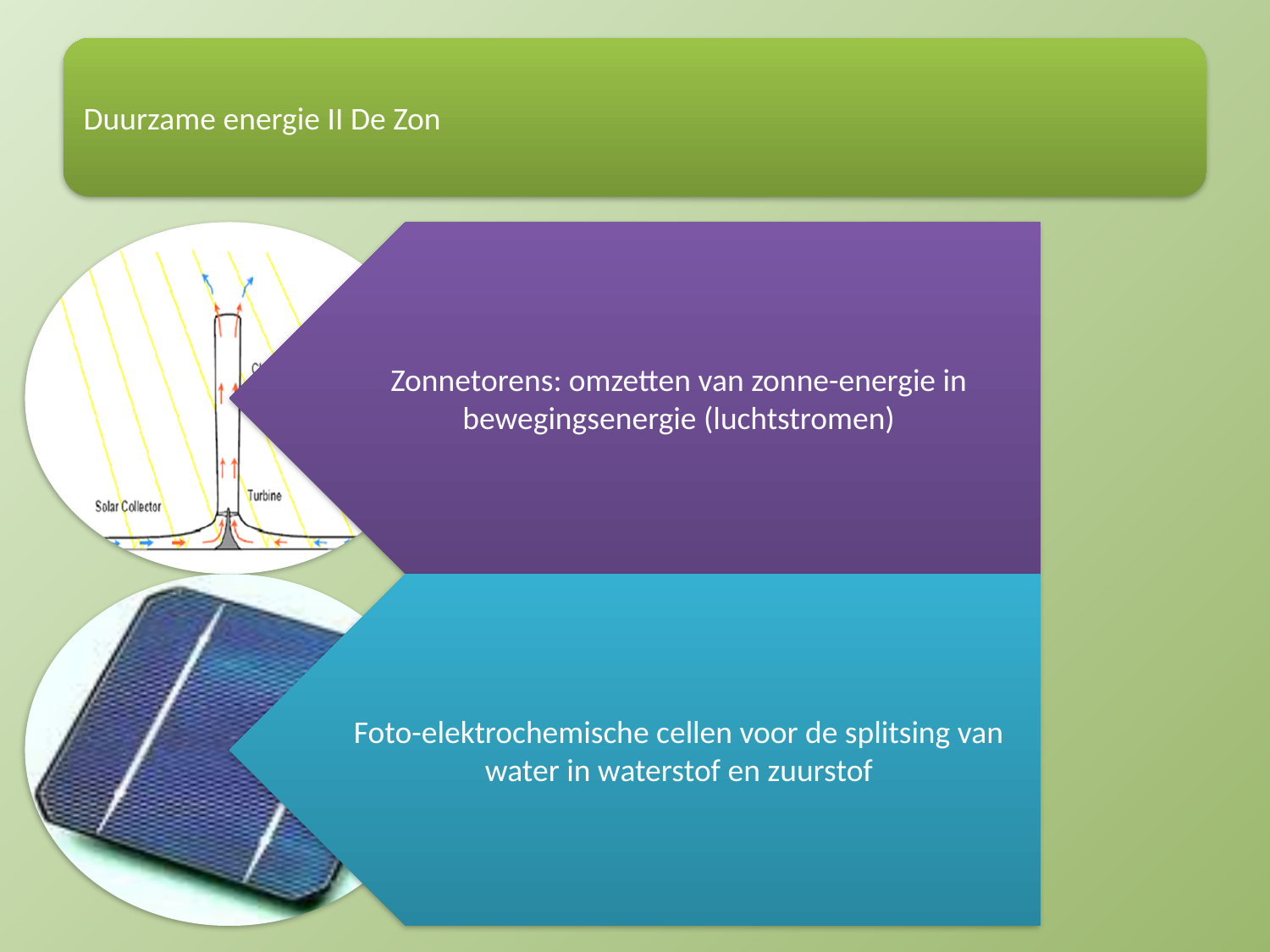

Duurzame energie II De Zon
Zonnetorens: omzetten van zonne-energie in bewegingsenergie (luchtstromen)
Foto-elektrochemische cellen voor de splitsing van water in waterstof en zuurstof